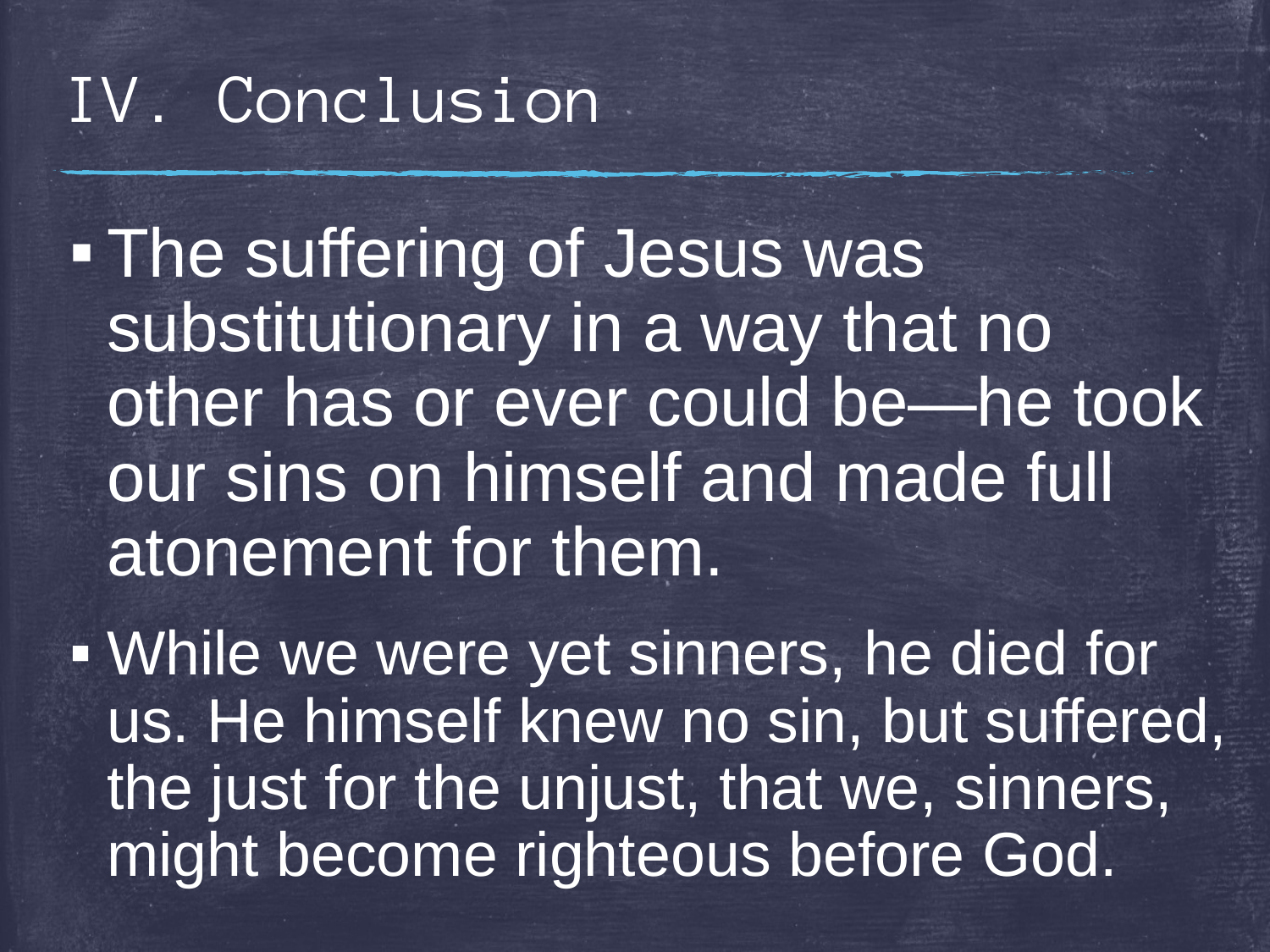

# IV. Conclusion
The suffering of Jesus was substitutionary in a way that no other has or ever could be—he took our sins on himself and made full atonement for them.
While we were yet sinners, he died for us. He himself knew no sin, but suffered, the just for the unjust, that we, sinners, might become righteous before God.